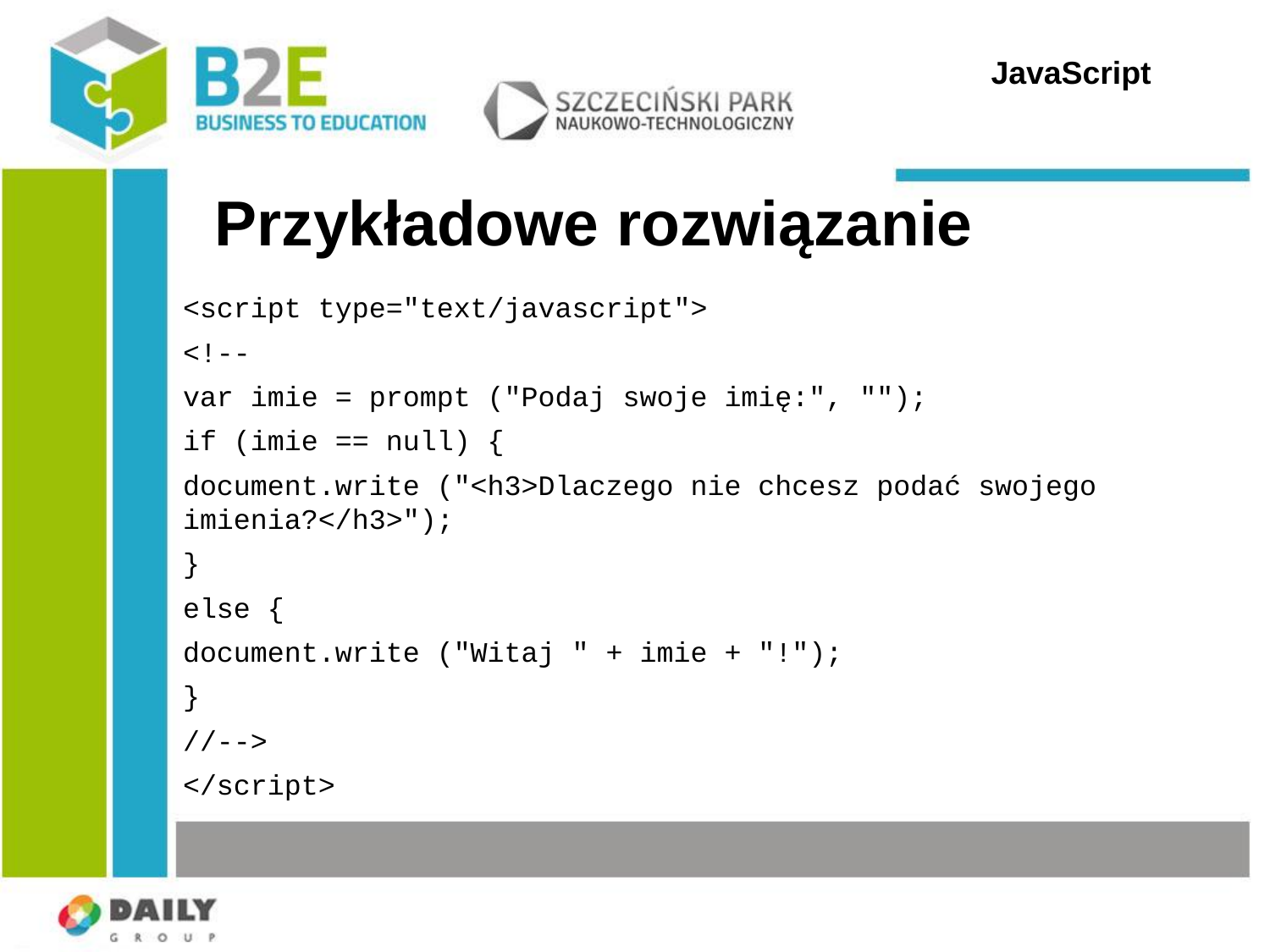

JavaScript
Przykładowe rozwiązanie
<script type="text/javascript">
<!--
var imie = prompt ("Podaj swoje imię:", "");
if (imie == null) {
document.write ("<h3>Dlaczego nie chcesz podać swojego imienia?</h3>");
}
else {
document.write ("Witaj " + imie + "!");
}
//-->
</script>